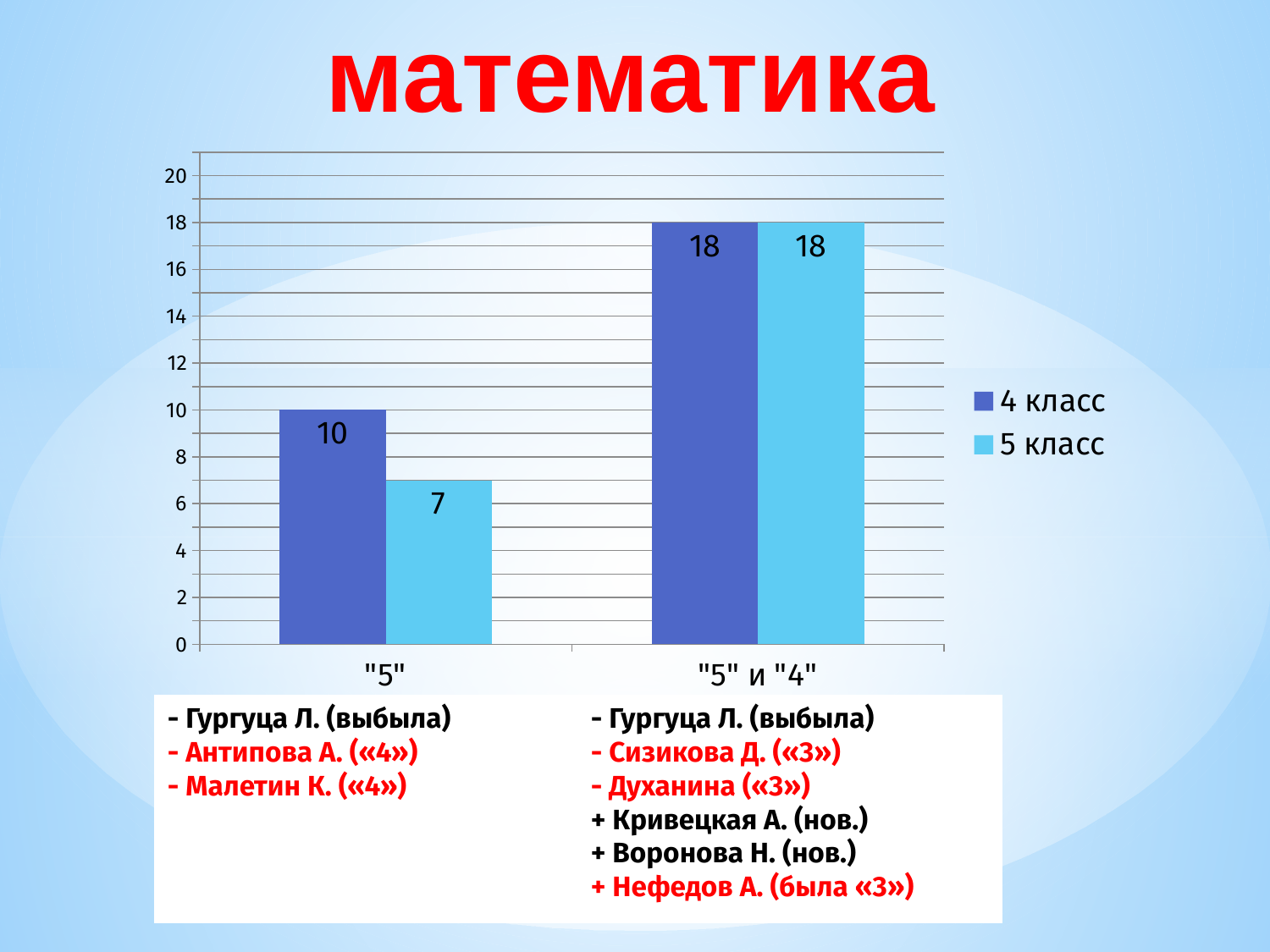

математика

### Chart

| Category | 4 класс  | 5 класс |
|---|---|---|
| "5" | 10.0 | 7.0 |
| "5" и "4" | 18.0 | 18.0 |
| - Гургуца Л. (выбыла) - Антипова А. («4») - Малетин К. («4») | - Гургуца Л. (выбыла) - Сизикова Д. («3») - Духанина («3») + Кривецкая А. (нов.) + Воронова Н. (нов.) + Нефедов А. (была «3») |
| --- | --- |
5